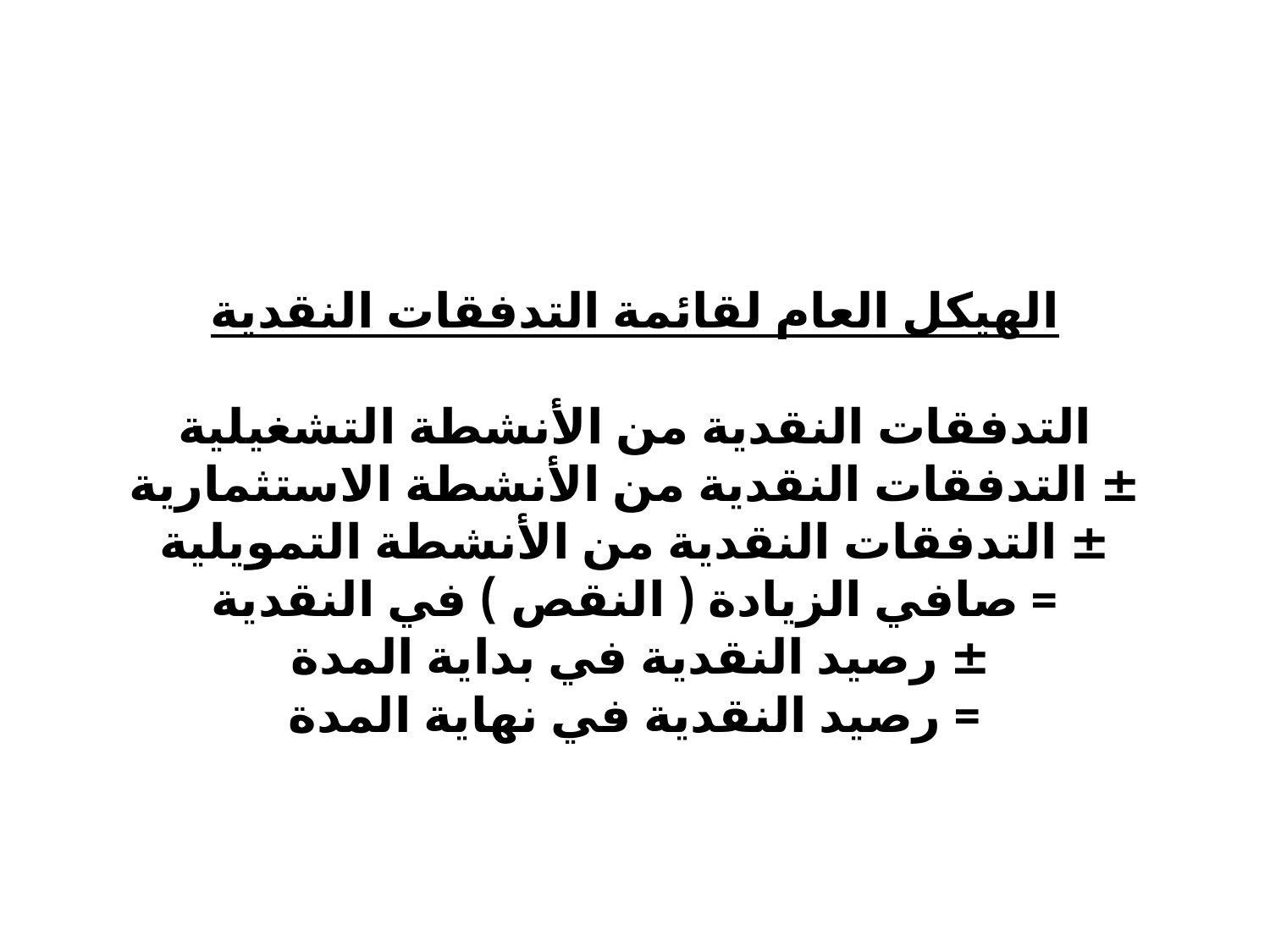

# الهيكل العام لقائمة التدفقات النقدية التدفقات النقدية من الأنشطة التشغيلية ± التدفقات النقدية من الأنشطة الاستثمارية ± التدفقات النقدية من الأنشطة التمويلية = صافي الزيادة ( النقص ) في النقدية ± رصيد النقدية في بداية المدة = رصيد النقدية في نهاية المدة